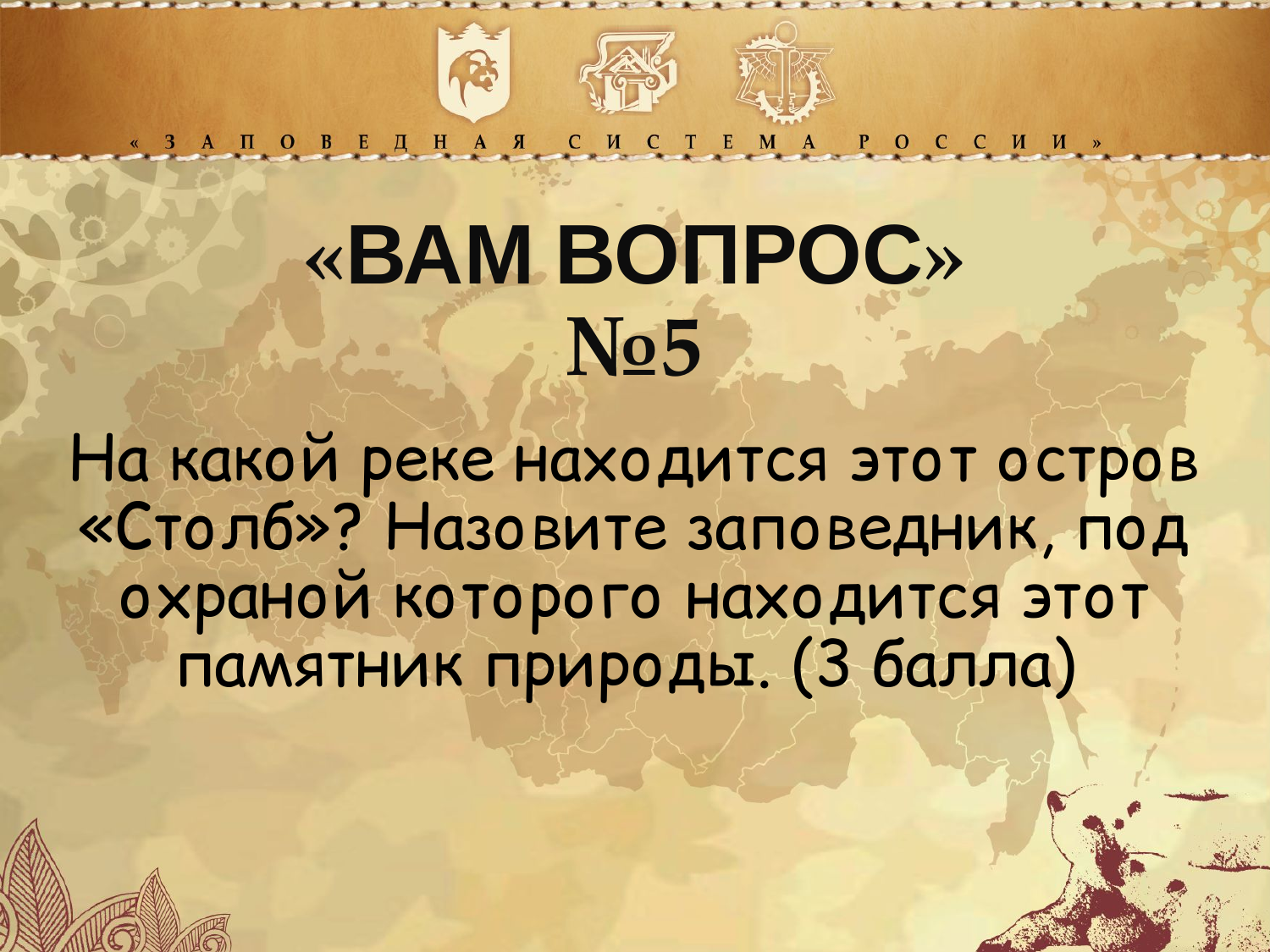

«ВАМ ВОПРОС»
№5
На какой реке находится этот остров «Столб»? Назовите заповедник, под охраной которого находится этот памятник природы. (3 балла)